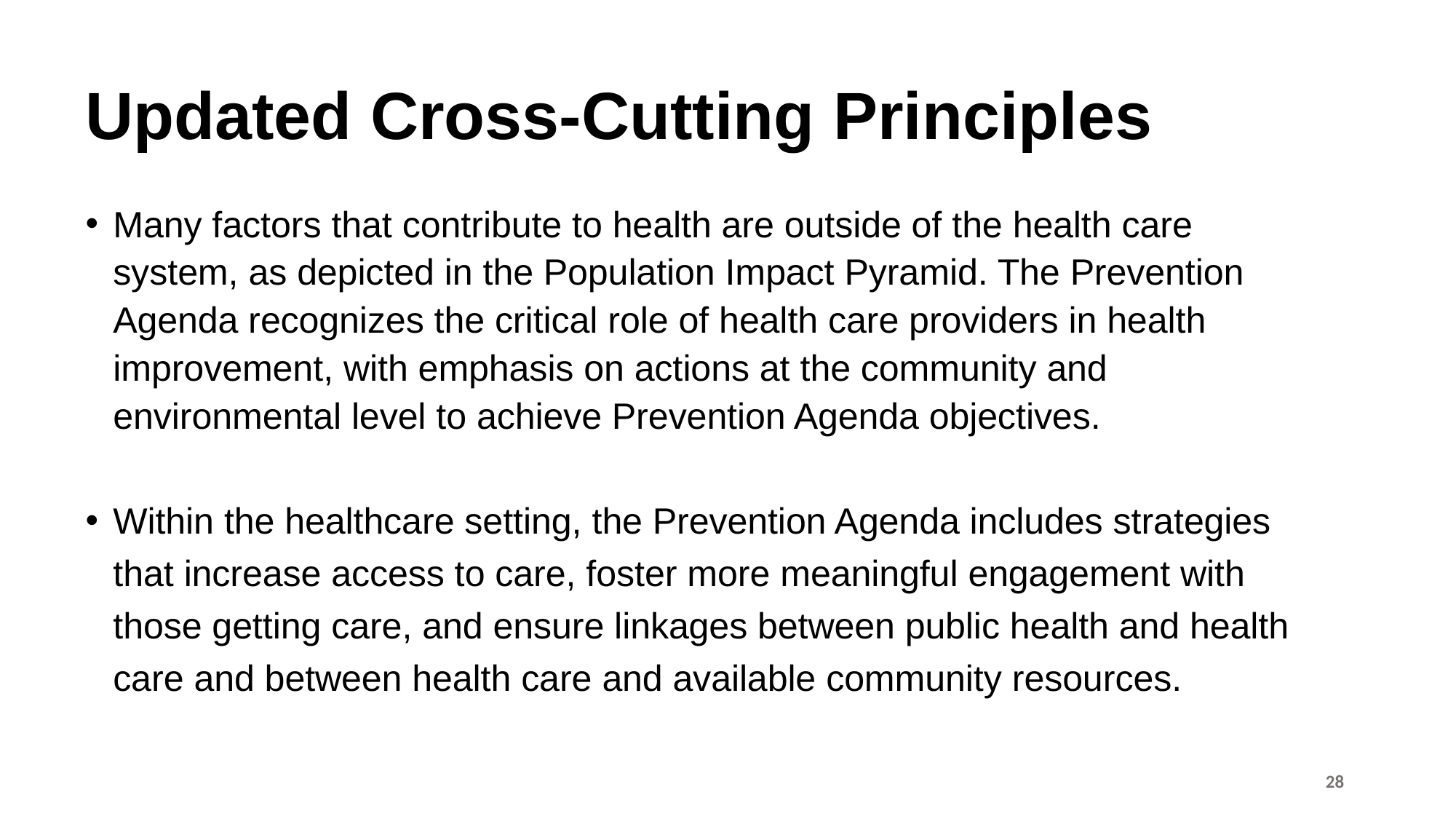

# Updated Cross-Cutting Principles
Many factors that contribute to health are outside of the health care system, as depicted in the Population Impact Pyramid. The Prevention Agenda recognizes the critical role of health care providers in health improvement, with emphasis on actions at the community and environmental level to achieve Prevention Agenda objectives.

Within the healthcare setting, the Prevention Agenda includes strategies that increase access to care, foster more meaningful engagement with those getting care, and ensure linkages between public health and health care and between health care and available community resources.

28